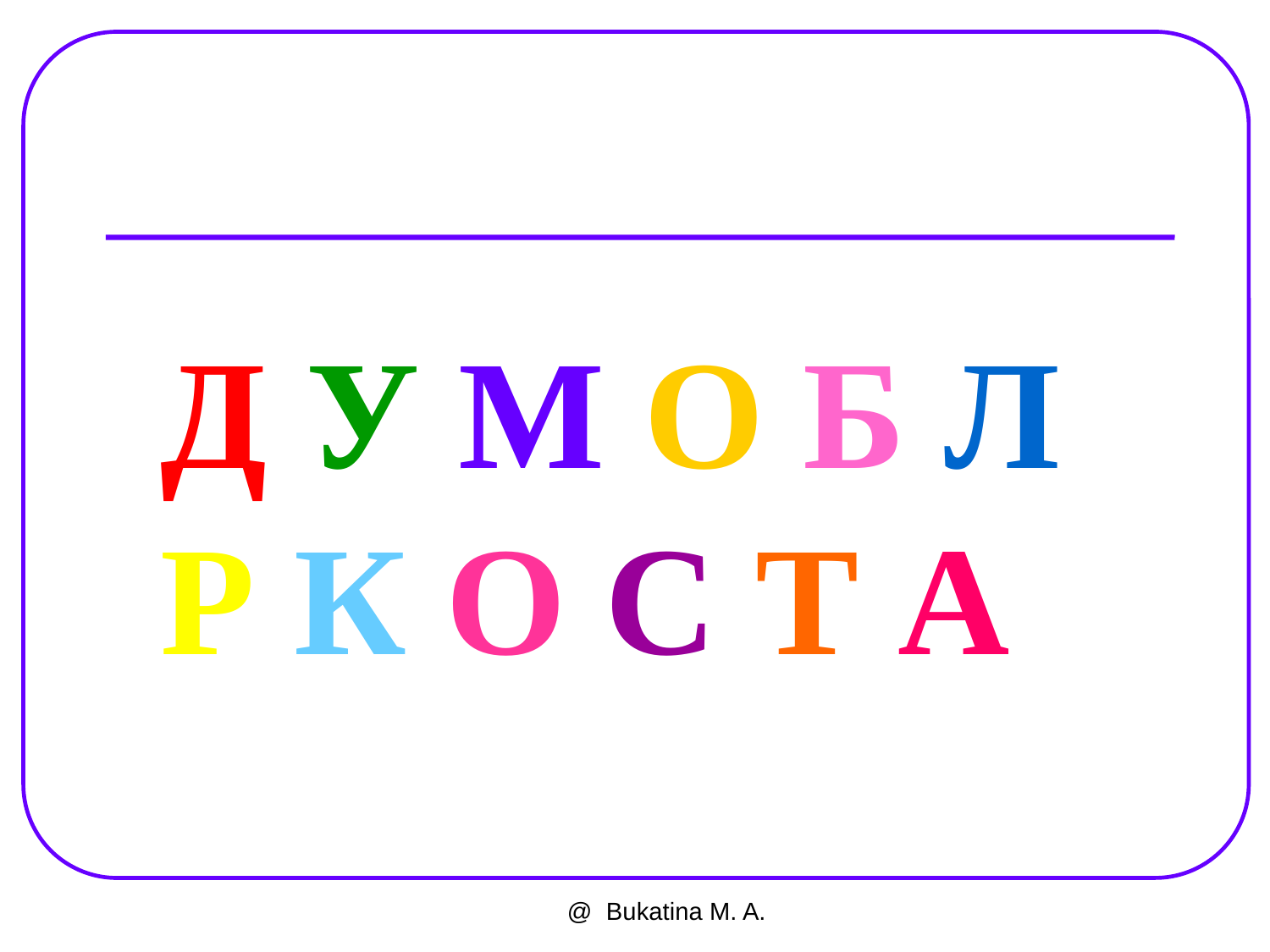

Д У М О Б Л Р К О С Т А
@  Bukatina M. A.